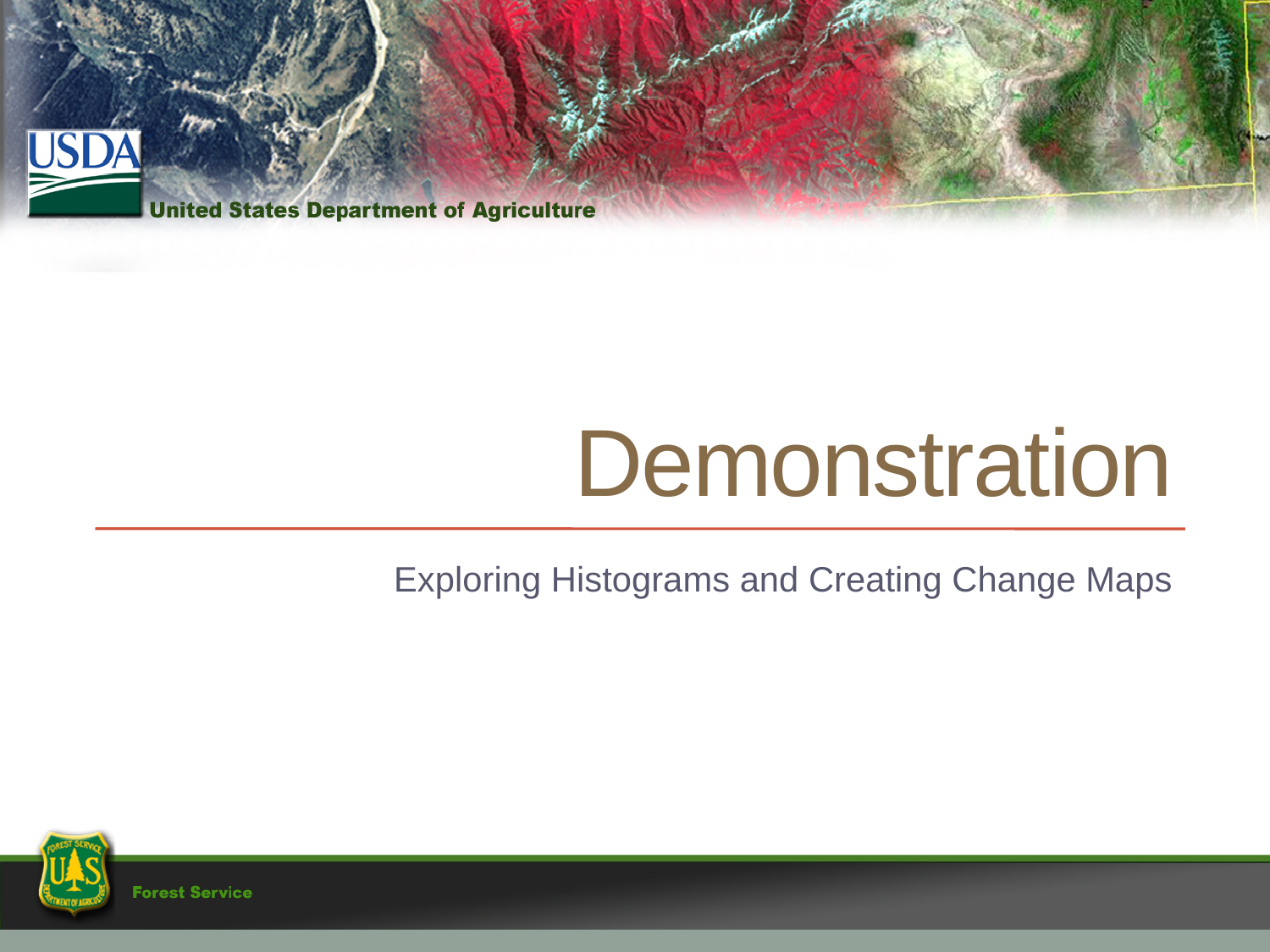

# Demonstration
Exploring Histograms and Creating Change Maps